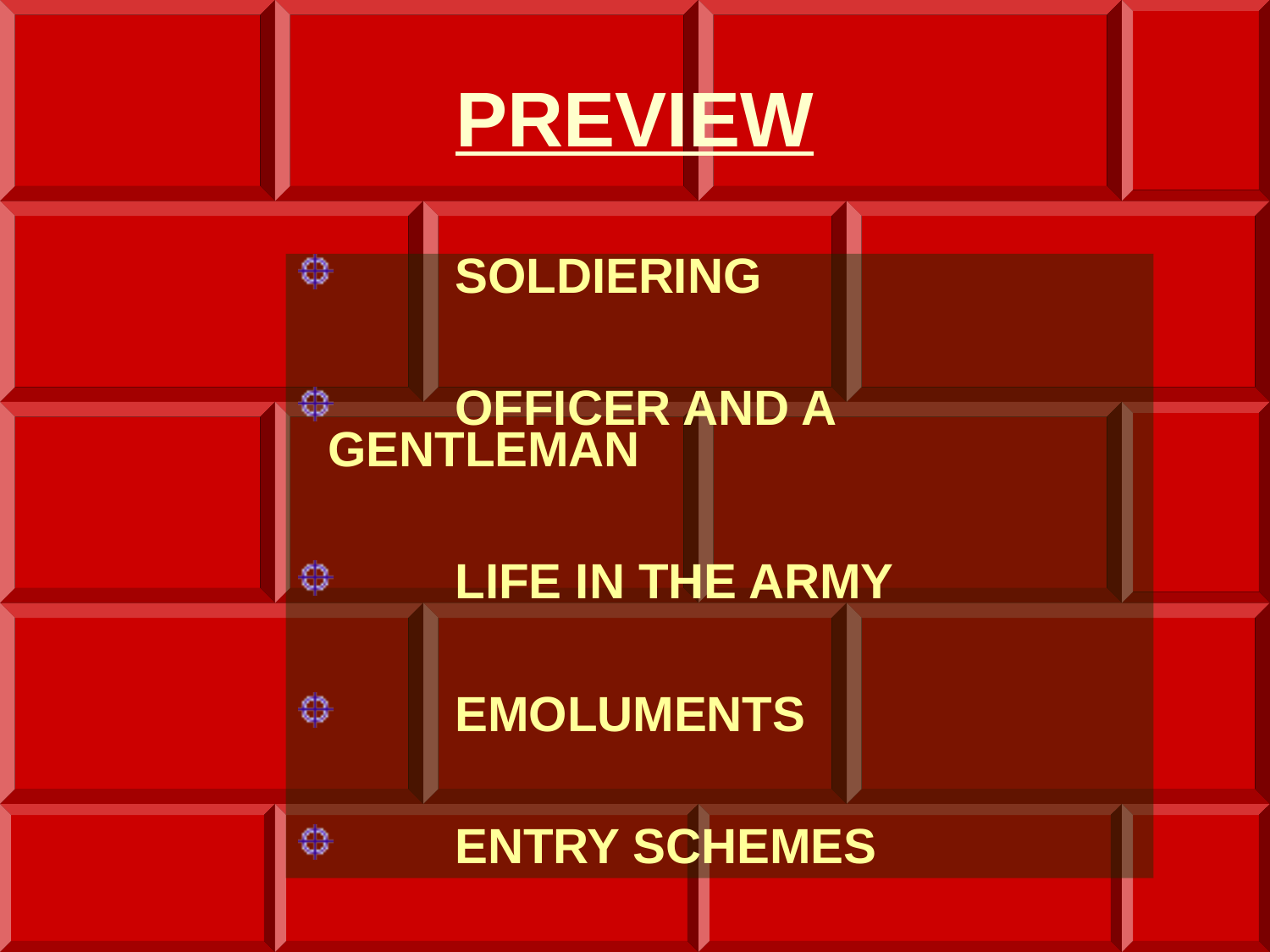

PREVIEW
 	SOLDIERING

 	OFFICER AND A GENTLEMAN

 	LIFE IN THE ARMY

 	EMOLUMENTS

 	ENTRY SCHEMES